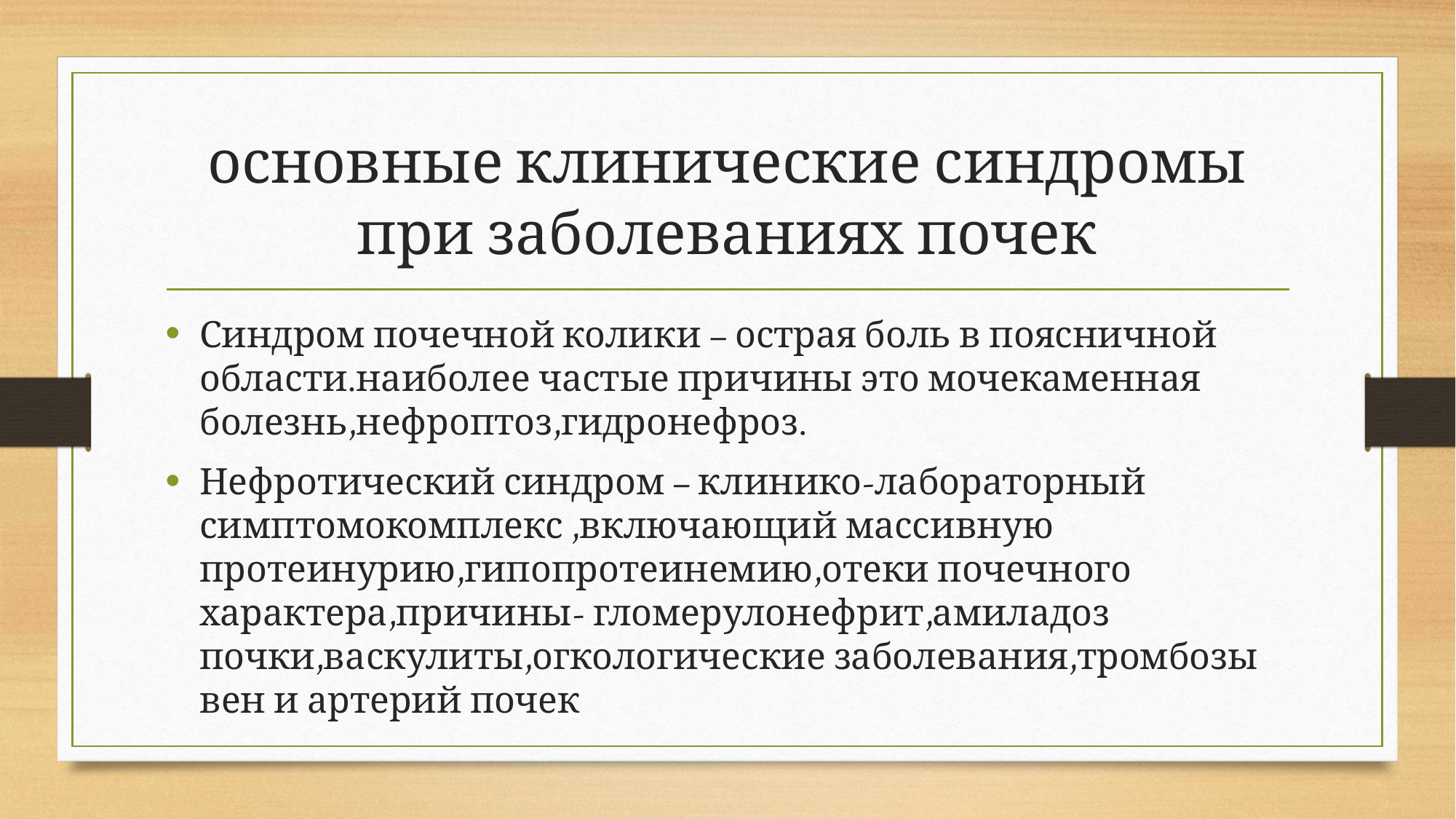

# основные клинические синдромы при заболеваниях почек
Синдром почечной колики – острая боль в поясничной области.наиболее частые причины это мочекаменная болезнь,нефроптоз,гидронефроз.
Нефротический синдром – клинико-лабораторный симптомокомплекс ,включающий массивную протеинурию,гипопротеинемию,отеки почечного характера,причины- гломерулонефрит,амиладоз почки,васкулиты,огкологические заболевания,тромбозы вен и артерий почек